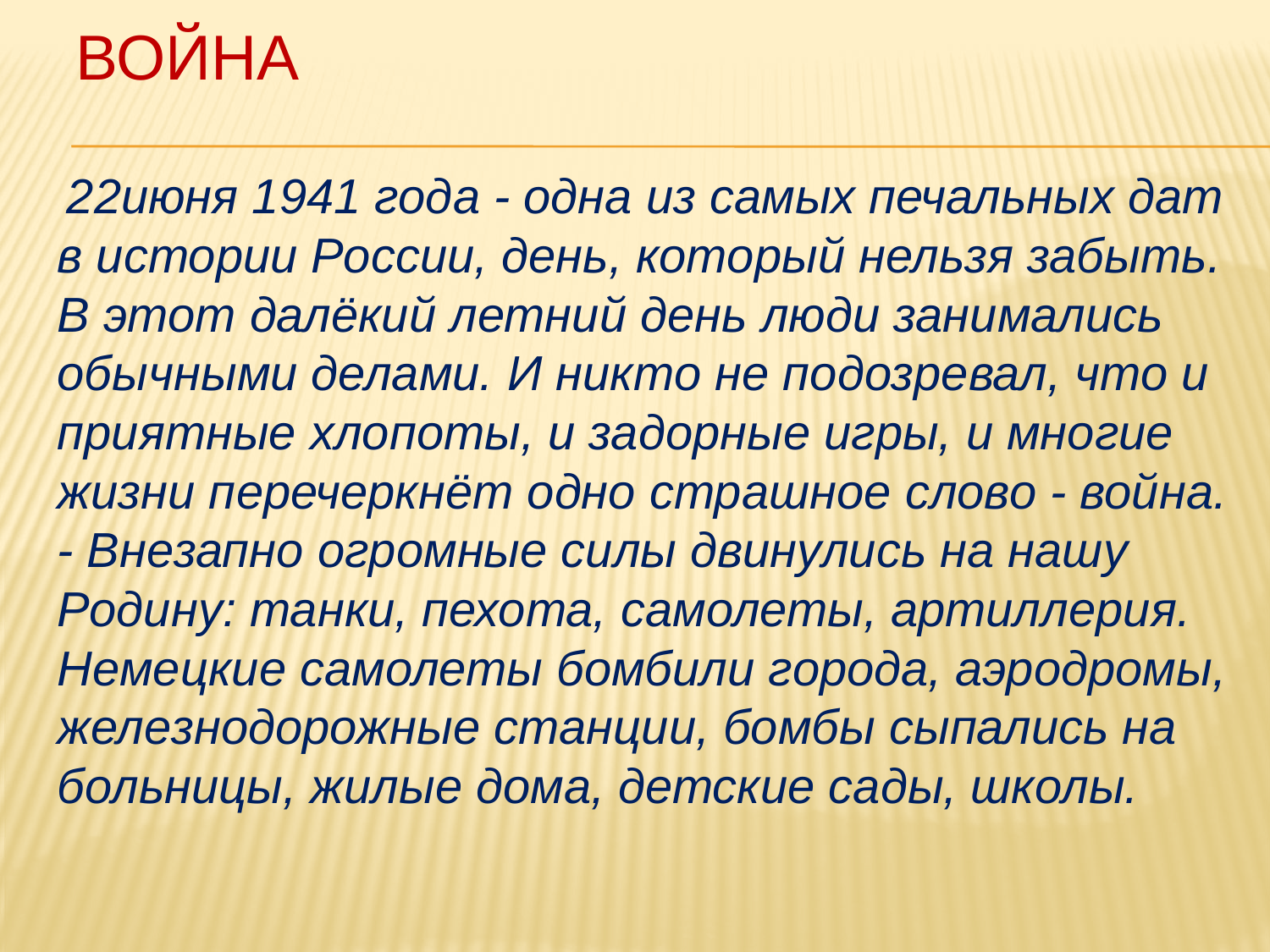

# ВОЙНА
    22июня 1941 года - одна из самых печальных дат в истории России, день, который нельзя забыть. В этот далёкий летний день люди занимались обычными делами. И никто не подозревал, что и приятные хлопоты, и задорные игры, и многие жизни перечеркнёт одно страшное слово - война. - Внезапно огромные силы двинулись на нашу Родину: танки, пехота, самолеты, артиллерия. Немецкие самолеты бомбили города, аэродромы, железнодорожные станции, бомбы сыпались на больницы, жилые дома, детские сады, школы.